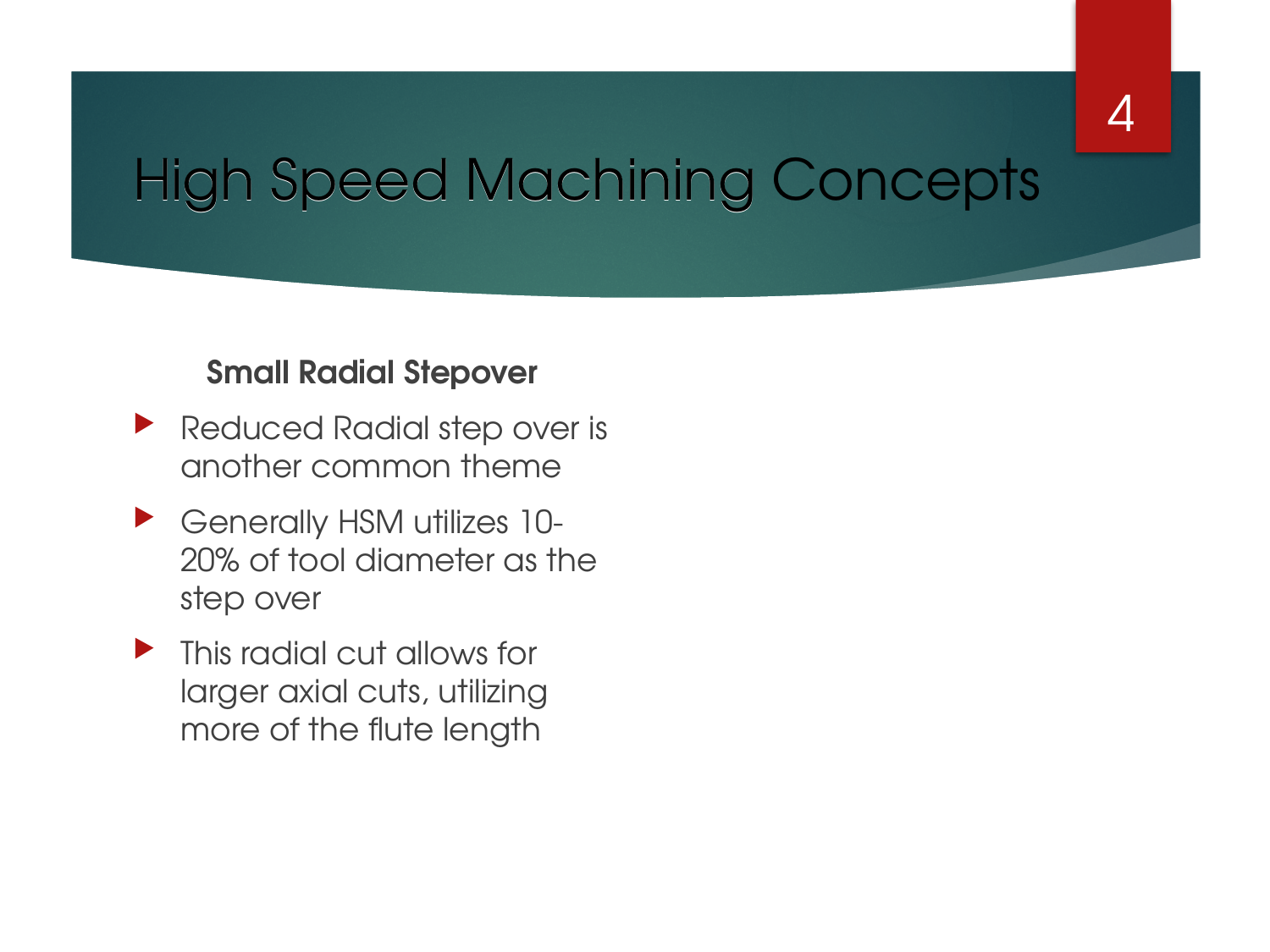

4
High Speed Machining Concepts
# High Speed Machining
Small Radial Stepover
Reduced Radial step over is another common theme
Generally HSM utilizes 10-20% of tool diameter as the step over
This radial cut allows for larger axial cuts, utilizing more of the flute length